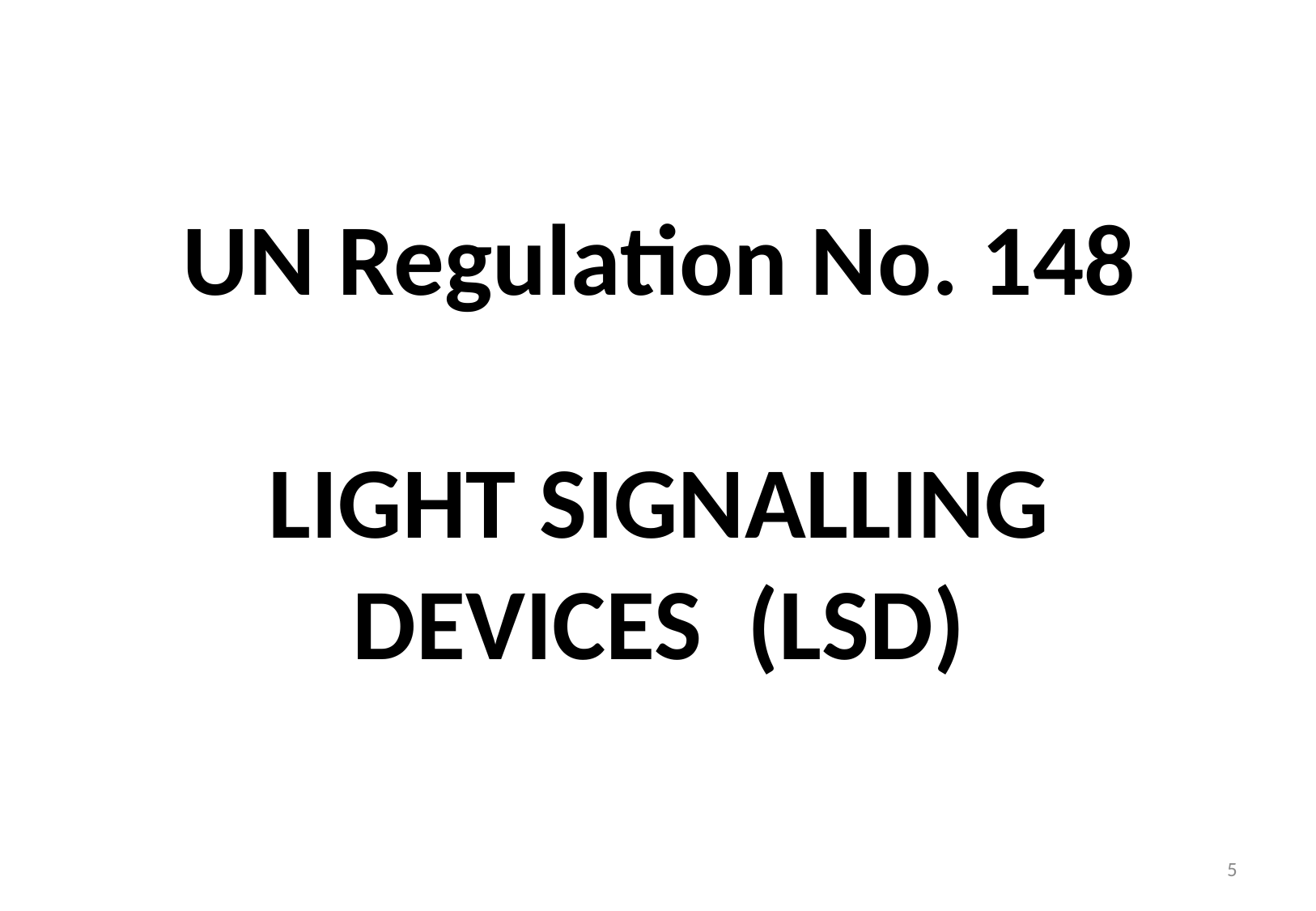

UN Regulation No. 148

LIGHT SIGNALLING
DEVICES  (LSD)
5